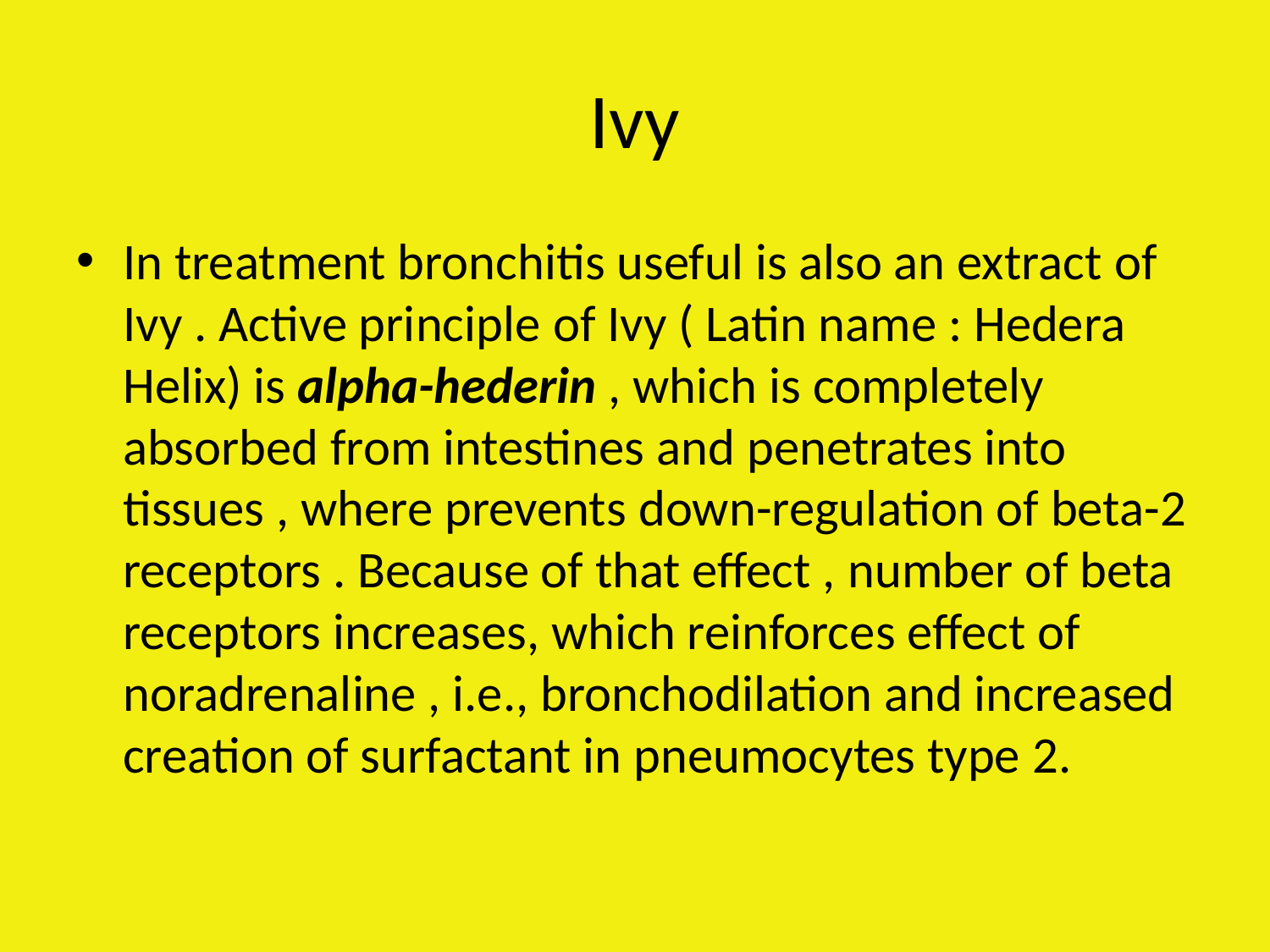

# Ivy
In treatment bronchitis useful is also an extract of  Ivy . Active principle of Ivy ( Latin name : Hedera Helix) is alpha-hederin , which is completely absorbed from intestines and penetrates into tissues , where prevents down-regulation of beta-2 receptors . Because of that effect , number of beta receptors increases, which reinforces effect of noradrenaline , i.e., bronchodilation and increased creation of surfactant in pneumocytes type 2.